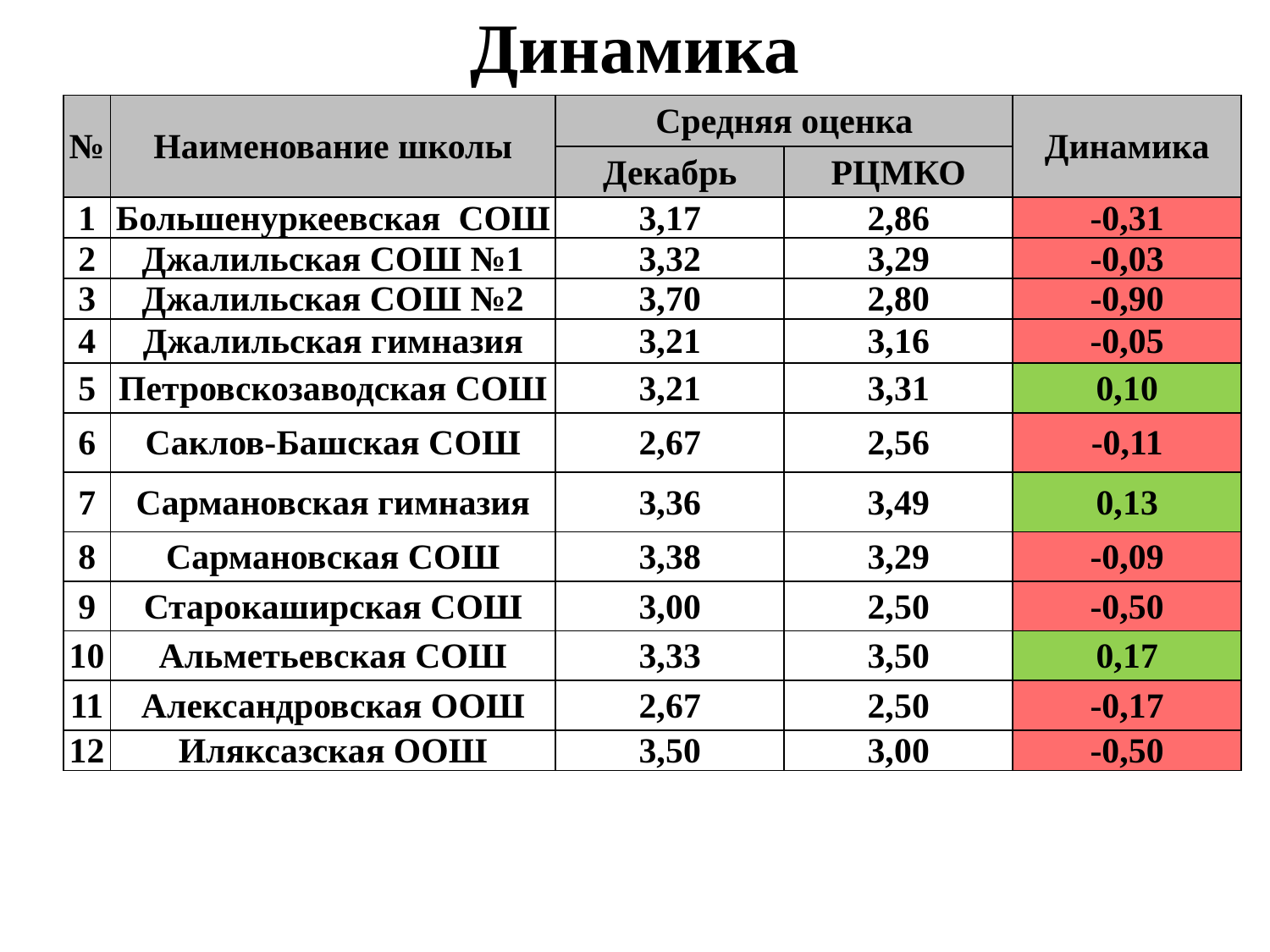

# Динамика
| № | Наименование школы | Средняя оценка |  | Динамика |
| --- | --- | --- | --- | --- |
|  |  | Декабрь | РЦМКО |  |
| 1 | Большенуркеевская СОШ | 3,17 | 2,86 | -0,31 |
| 2 | Джалильская СОШ №1 | 3,32 | 3,29 | -0,03 |
| 3 | Джалильская СОШ №2 | 3,70 | 2,80 | -0,90 |
| 4 | Джалильская гимназия | 3,21 | 3,16 | -0,05 |
| 5 | Петровскозаводская СОШ | 3,21 | 3,31 | 0,10 |
| 6 | Саклов-Башская СОШ | 2,67 | 2,56 | -0,11 |
| 7 | Сармановская гимназия | 3,36 | 3,49 | 0,13 |
| 8 | Сармановская СОШ | 3,38 | 3,29 | -0,09 |
| 9 | Старокаширская СОШ | 3,00 | 2,50 | -0,50 |
| 10 | Альметьевская СОШ | 3,33 | 3,50 | 0,17 |
| 11 | Александровская ООШ | 2,67 | 2,50 | -0,17 |
| 12 | Иляксазская ООШ | 3,50 | 3,00 | -0,50 |